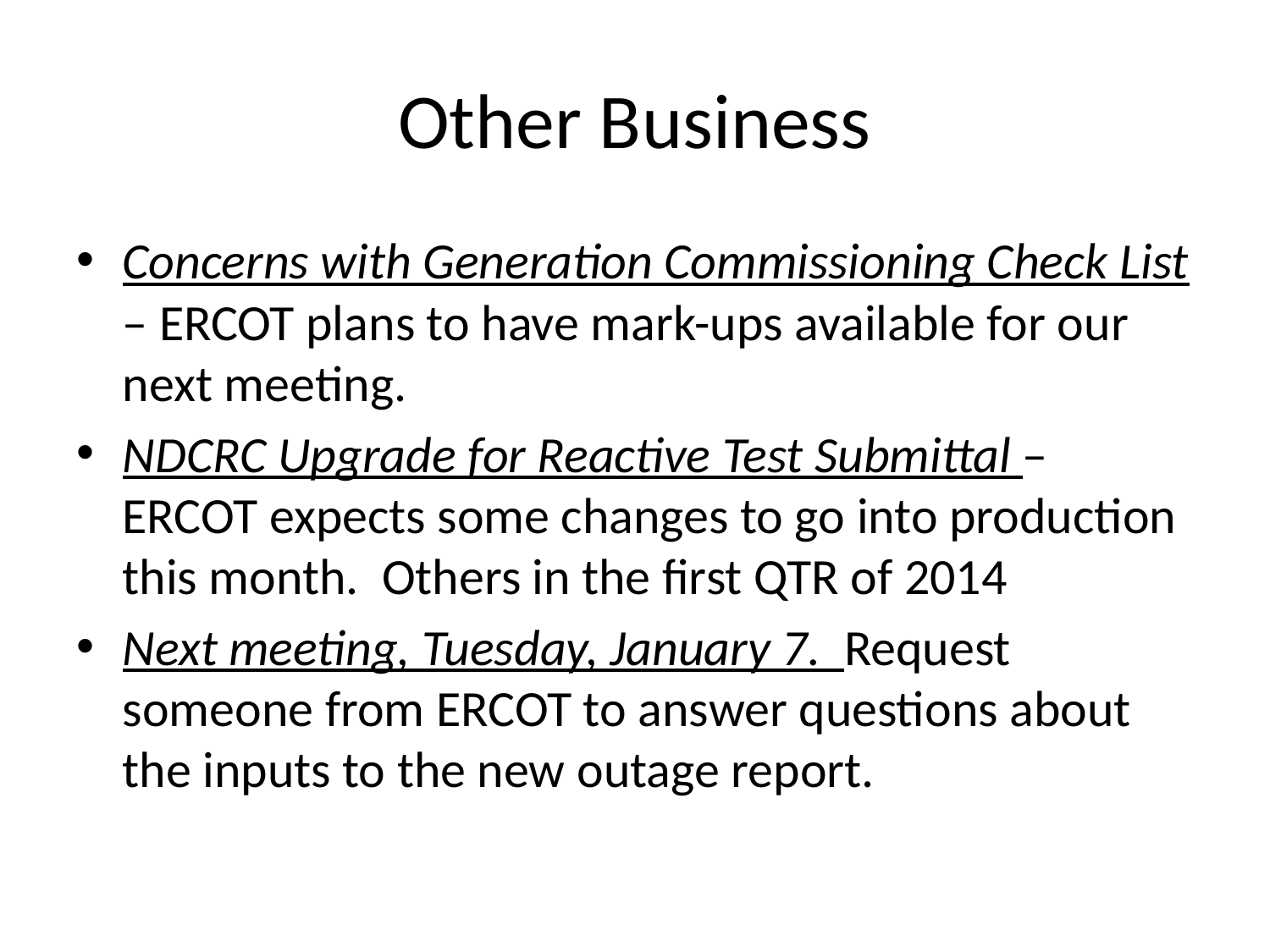

# Other Business
Concerns with Generation Commissioning Check List – ERCOT plans to have mark-ups available for our next meeting.
NDCRC Upgrade for Reactive Test Submittal – ERCOT expects some changes to go into production this month.  Others in the first QTR of 2014
Next meeting, Tuesday, January 7.  Request someone from ERCOT to answer questions about the inputs to the new outage report.